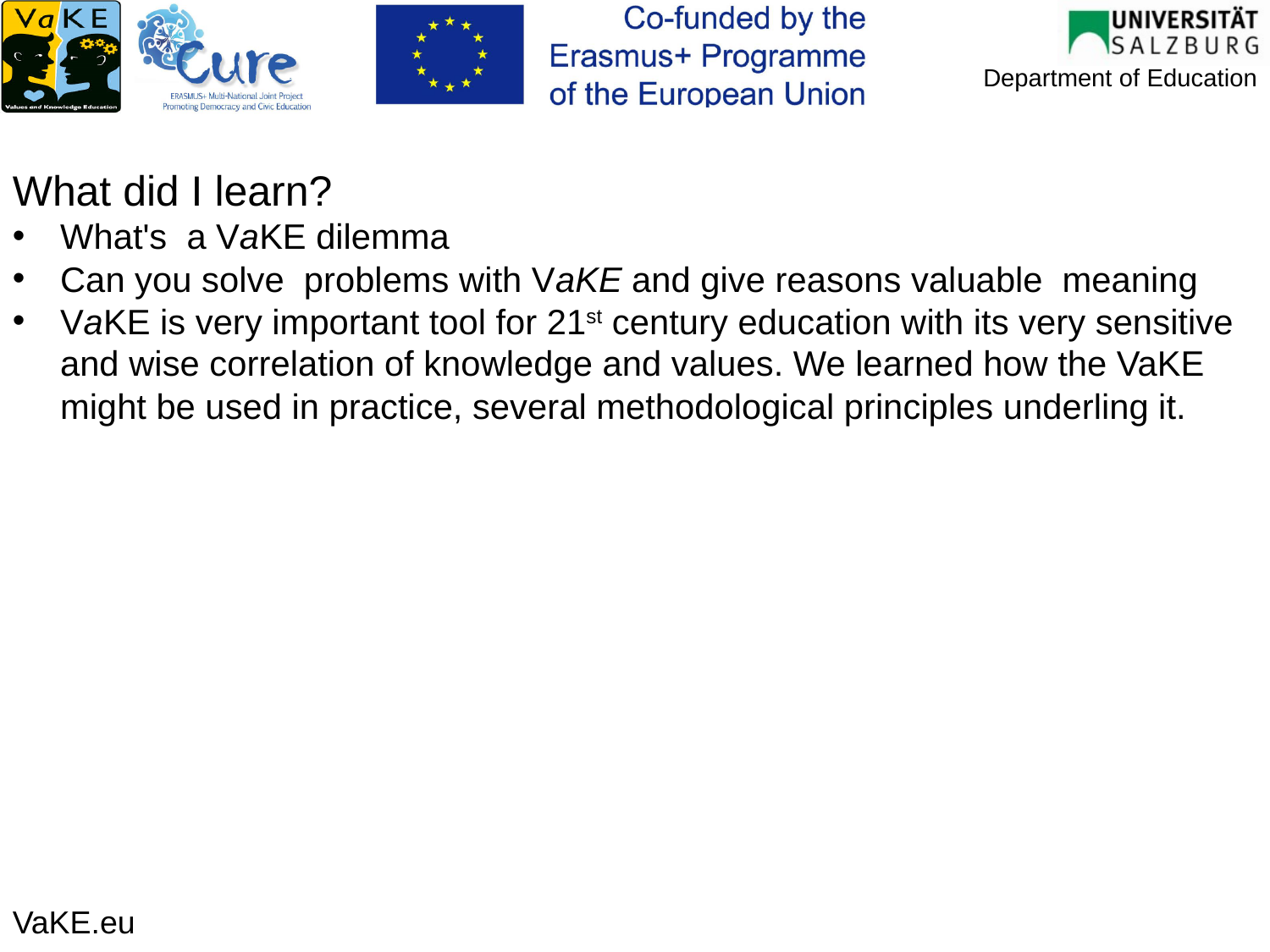

What did I learn?
What's  a VaKE dilemma
Can you solve  problems with VaKE and give reasons valuable  meaning
VaKE is very important tool for 21st century education with its very sensitive and wise correlation of knowledge and values. We learned how the VaKE might be used in practice, several methodological principles underling it.